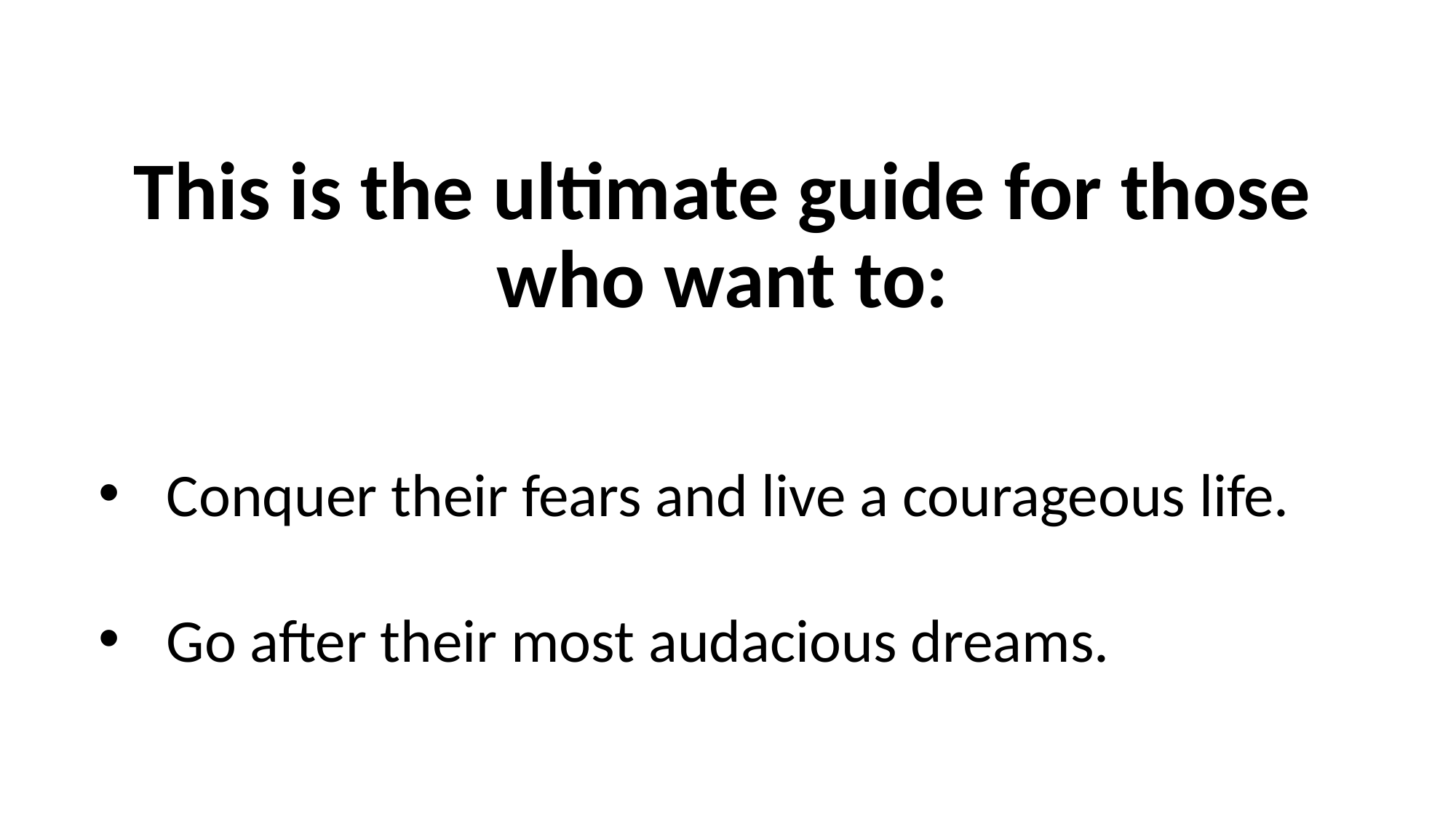

This is the ultimate guide for those who want to:

Conquer their fears and live a courageous life.

Go after their most audacious dreams.